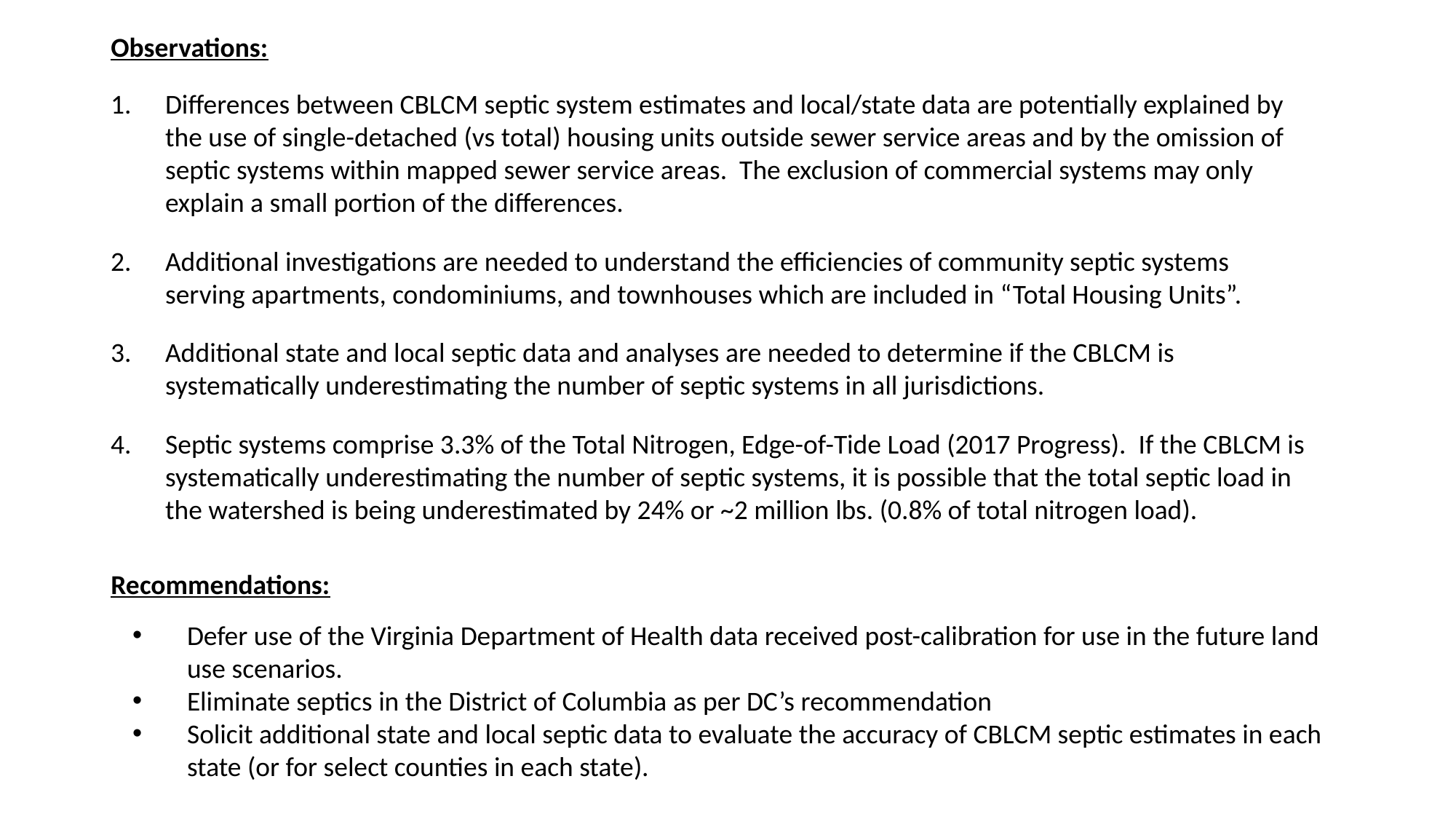

# Observations:
Differences between CBLCM septic system estimates and local/state data are potentially explained by the use of single-detached (vs total) housing units outside sewer service areas and by the omission of septic systems within mapped sewer service areas.  The exclusion of commercial systems may only explain a small portion of the differences.
Additional investigations are needed to understand the efficiencies of community septic systems serving apartments, condominiums, and townhouses which are included in “Total Housing Units”.
Additional state and local septic data and analyses are needed to determine if the CBLCM is systematically underestimating the number of septic systems in all jurisdictions.
Septic systems comprise 3.3% of the Total Nitrogen, Edge-of-Tide Load (2017 Progress).  If the CBLCM is systematically underestimating the number of septic systems, it is possible that the total septic load in the watershed is being underestimated by 24% or ~2 million lbs. (0.8% of total nitrogen load).
Recommendations:
Defer use of the Virginia Department of Health data received post-calibration for use in the future land use scenarios.
Eliminate septics in the District of Columbia as per DC’s recommendation
Solicit additional state and local septic data to evaluate the accuracy of CBLCM septic estimates in each state (or for select counties in each state).